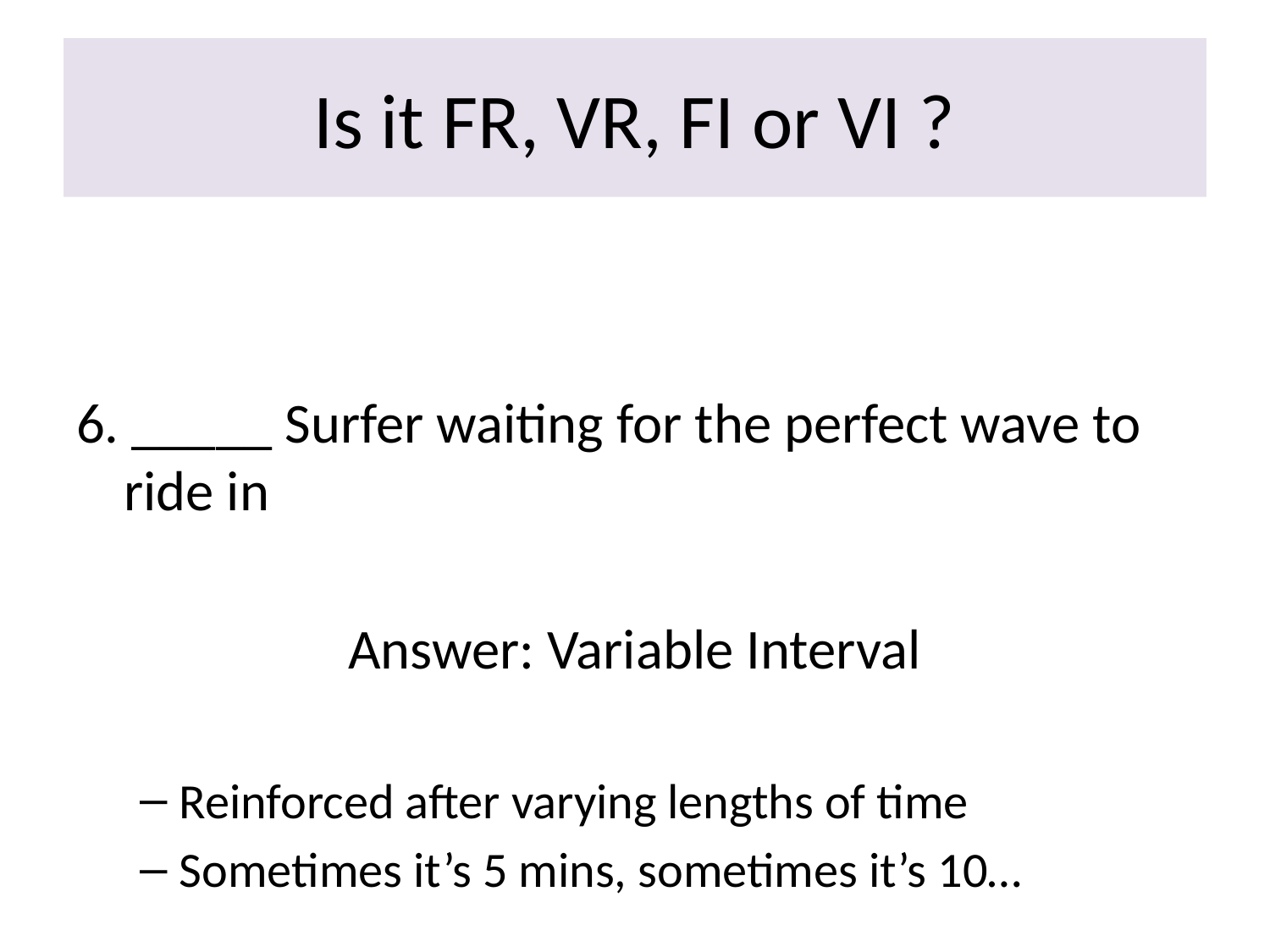

# Is it FR, VR, FI or VI ?

6. _____ Surfer waiting for the perfect wave to ride in

Answer: Variable Interval

Reinforced after varying lengths of time
Sometimes it’s 5 mins, sometimes it’s 10…